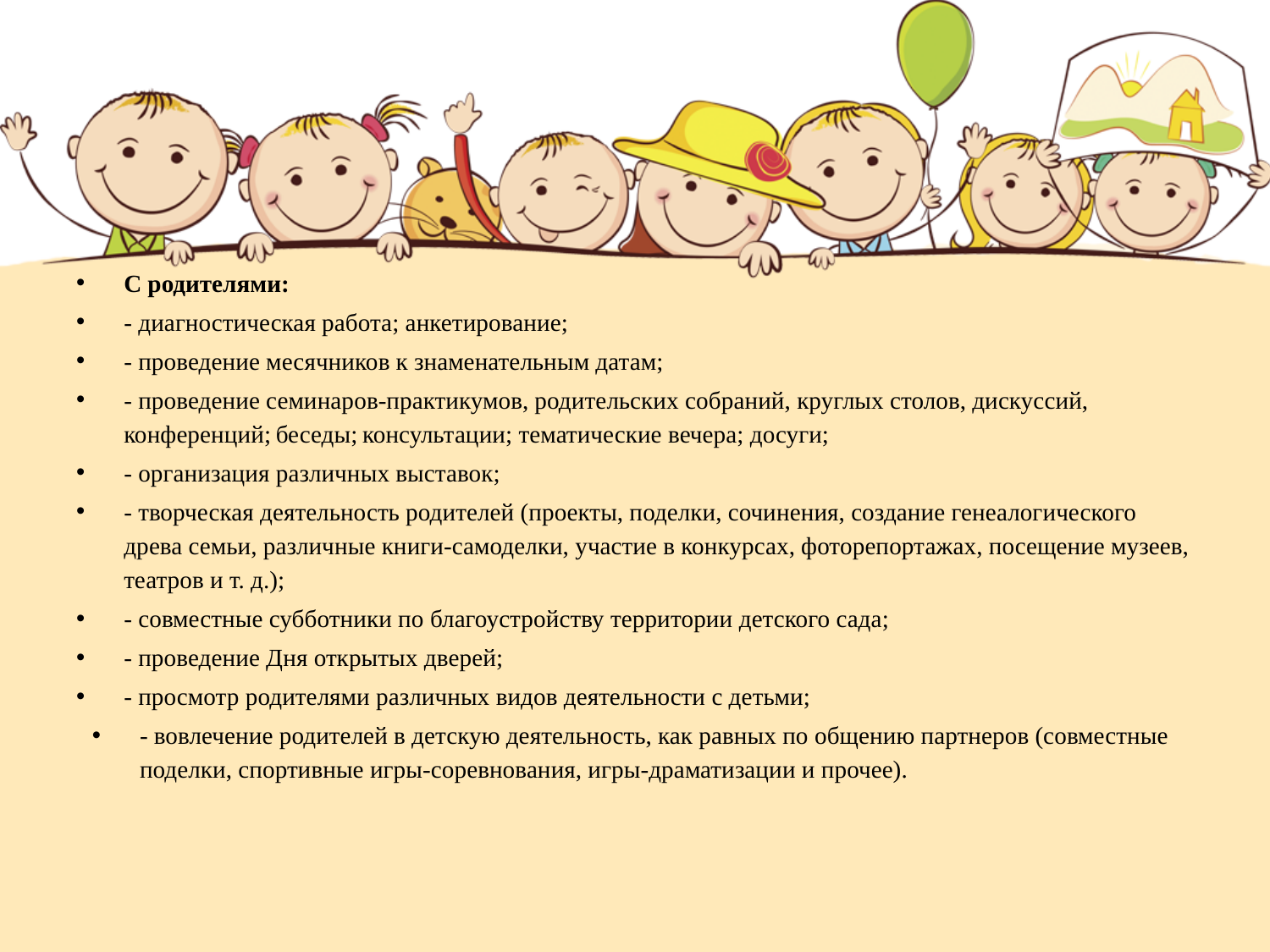

#

С родителями:
- диагностическая работа; анкетирование;
- проведение месячников к знаменательным датам;
- проведение семинаров-практикумов, родительских собраний, круглых столов, дискуссий, конференций; беседы; консультации; тематические вечера; досуги;
- организация различных выставок;
- творческая деятельность родителей (проекты, поделки, сочинения, создание генеалогического древа семьи, различные книги-самоделки, участие в конкурсах, фоторепортажах, посещение музеев, театров и т. д.);
- совместные субботники по благоустройству территории детского сада;
- проведение Дня открытых дверей;
- просмотр родителями различных видов деятельности с детьми;
- вовлечение родителей в детскую деятельность, как равных по общению партнеров (совместные поделки, спортивные игры-соревнования, игры-драматизации и прочее).